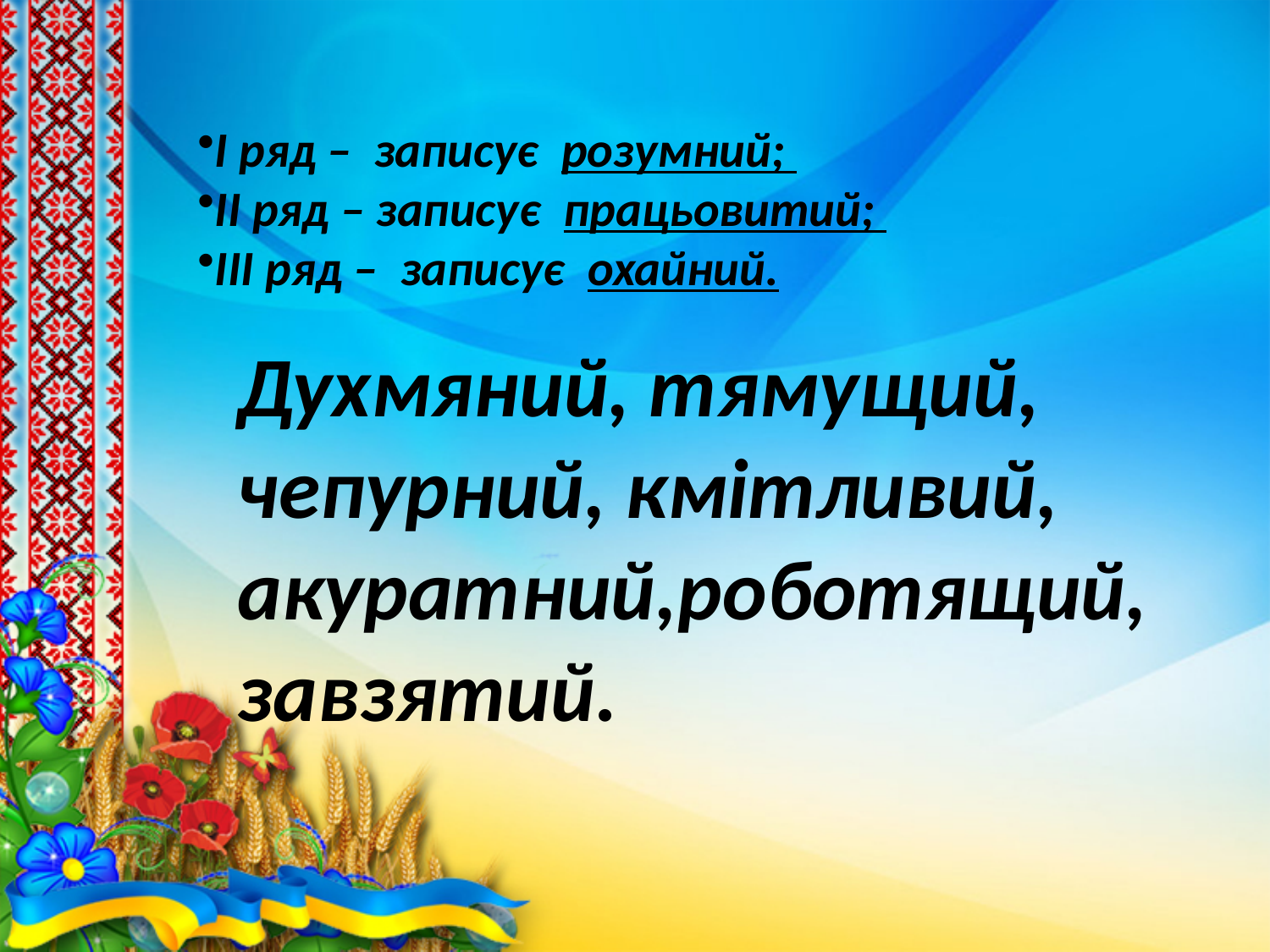

І ряд –  записує  розумний;
ІІ ряд – записує  працьовитий;
ІІІ ряд –  записує  охайний.
Духмяний, тямущий, чепурний, кмітливий, акуратний,роботящий, завзятий.